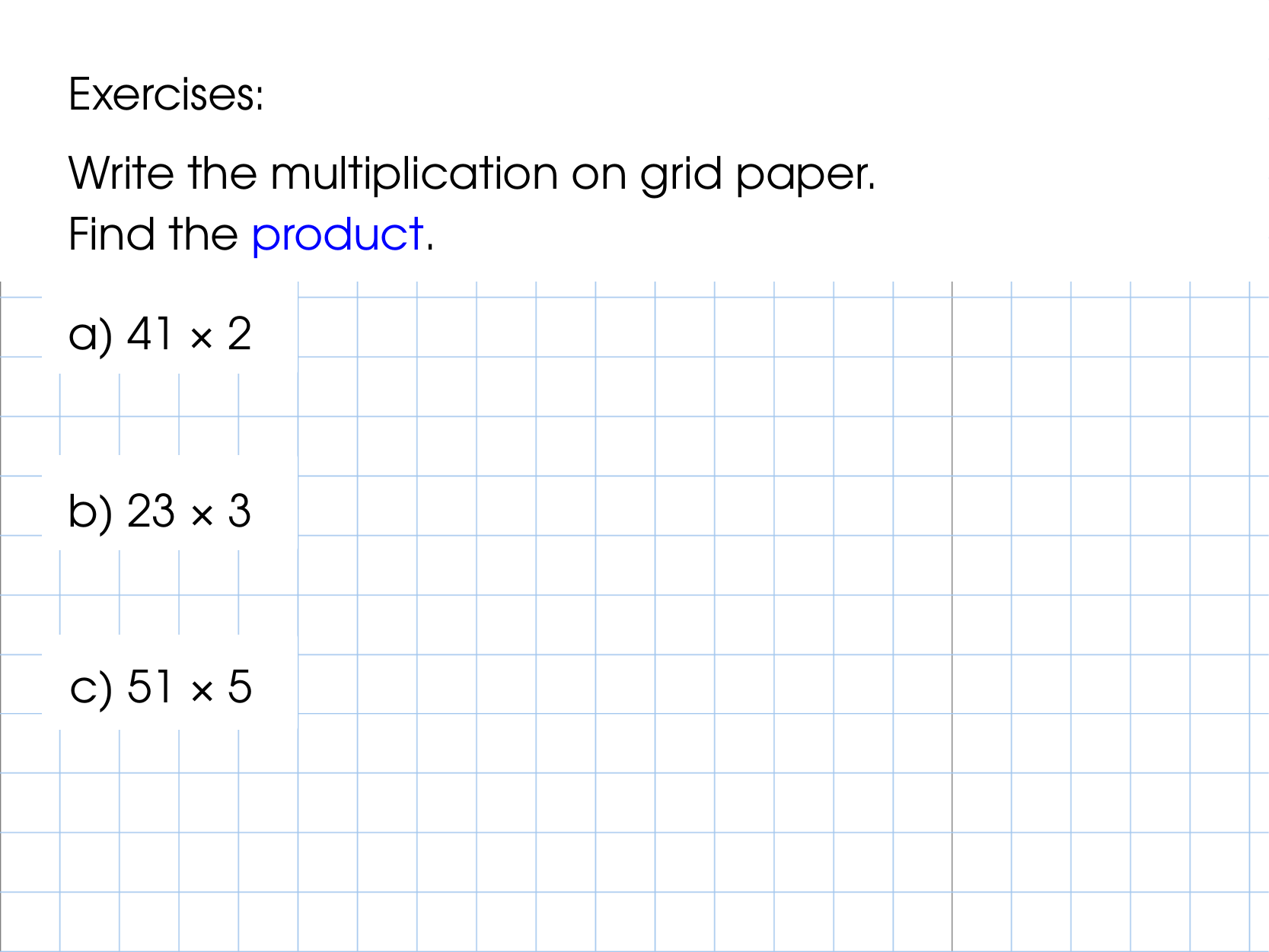

Exercises:
Write the multiplication on grid paper. Find the product.

a) 41 × 2

b) 23 × 3

c) 51 × 5